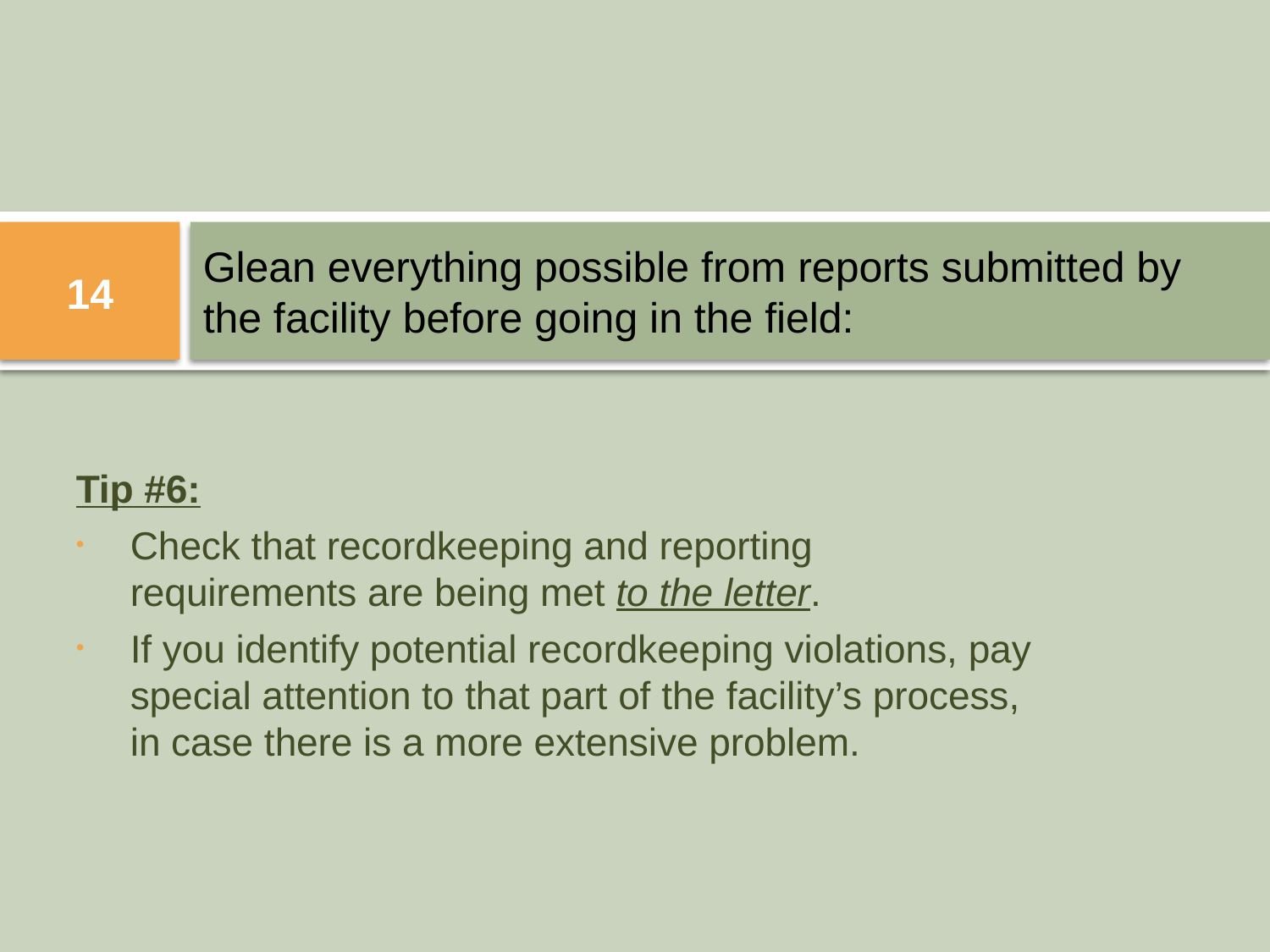

# Glean everything possible from reports submitted by the facility before going in the field:
14

Tip #6:
Check that recordkeeping and reporting requirements are being met to the letter.
If you identify potential recordkeeping violations, pay special attention to that part of the facility’s process, in case there is a more extensive problem.